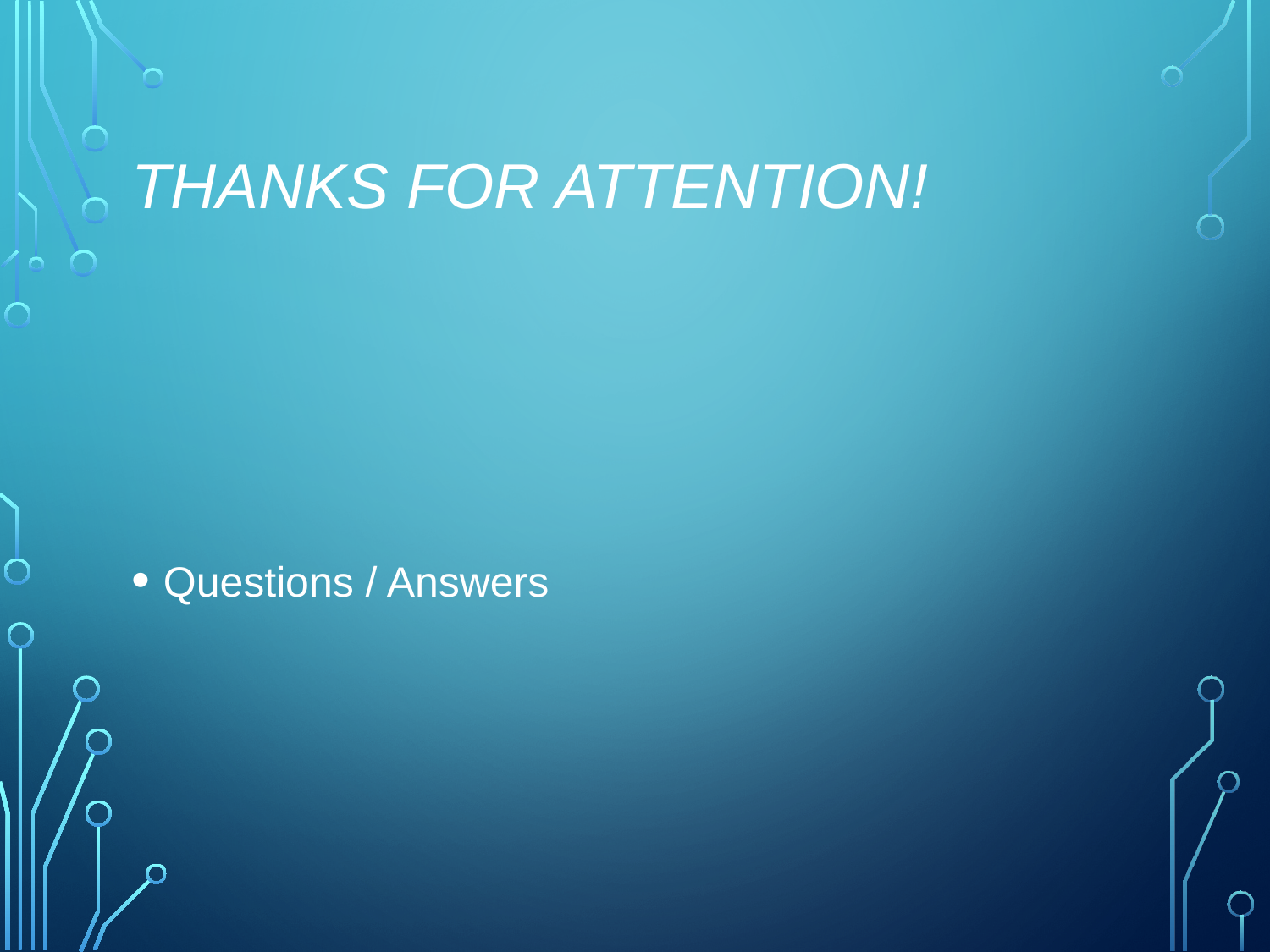

# THANKS for attention!

Questions / Answers